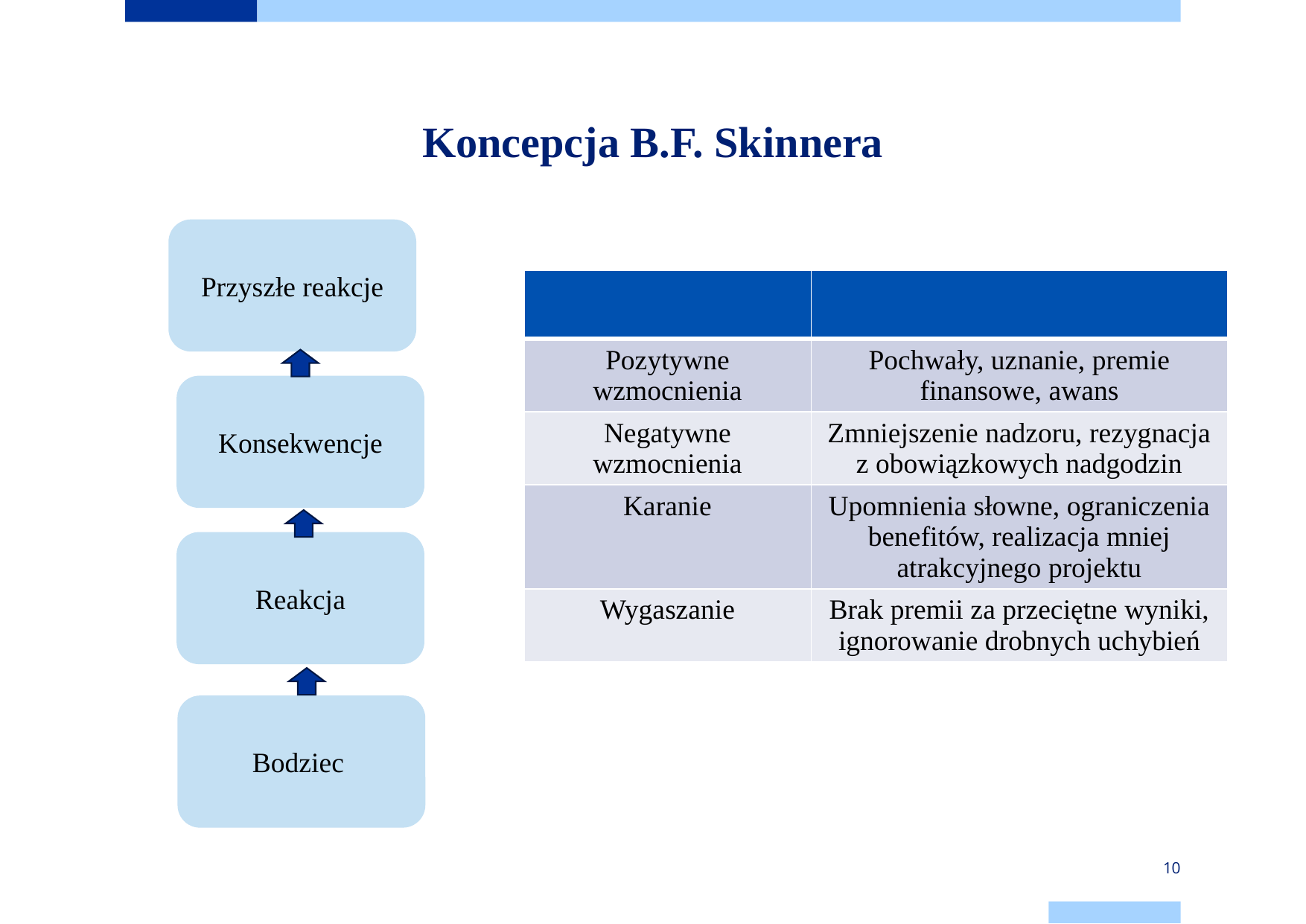

# Koncepcja B.F. Skinnera
Przyszłe reakcje
|  |  |
| --- | --- |
| Pozytywne wzmocnienia | Pochwały, uznanie, premie finansowe, awans |
| Negatywne wzmocnienia | Zmniejszenie nadzoru, rezygnacja z obowiązkowych nadgodzin |
| Karanie | Upomnienia słowne, ograniczenia benefitów, realizacja mniej atrakcyjnego projektu |
| Wygaszanie | Brak premii za przeciętne wyniki, ignorowanie drobnych uchybień |

Konsekwencje

Reakcja

Bodziec
10